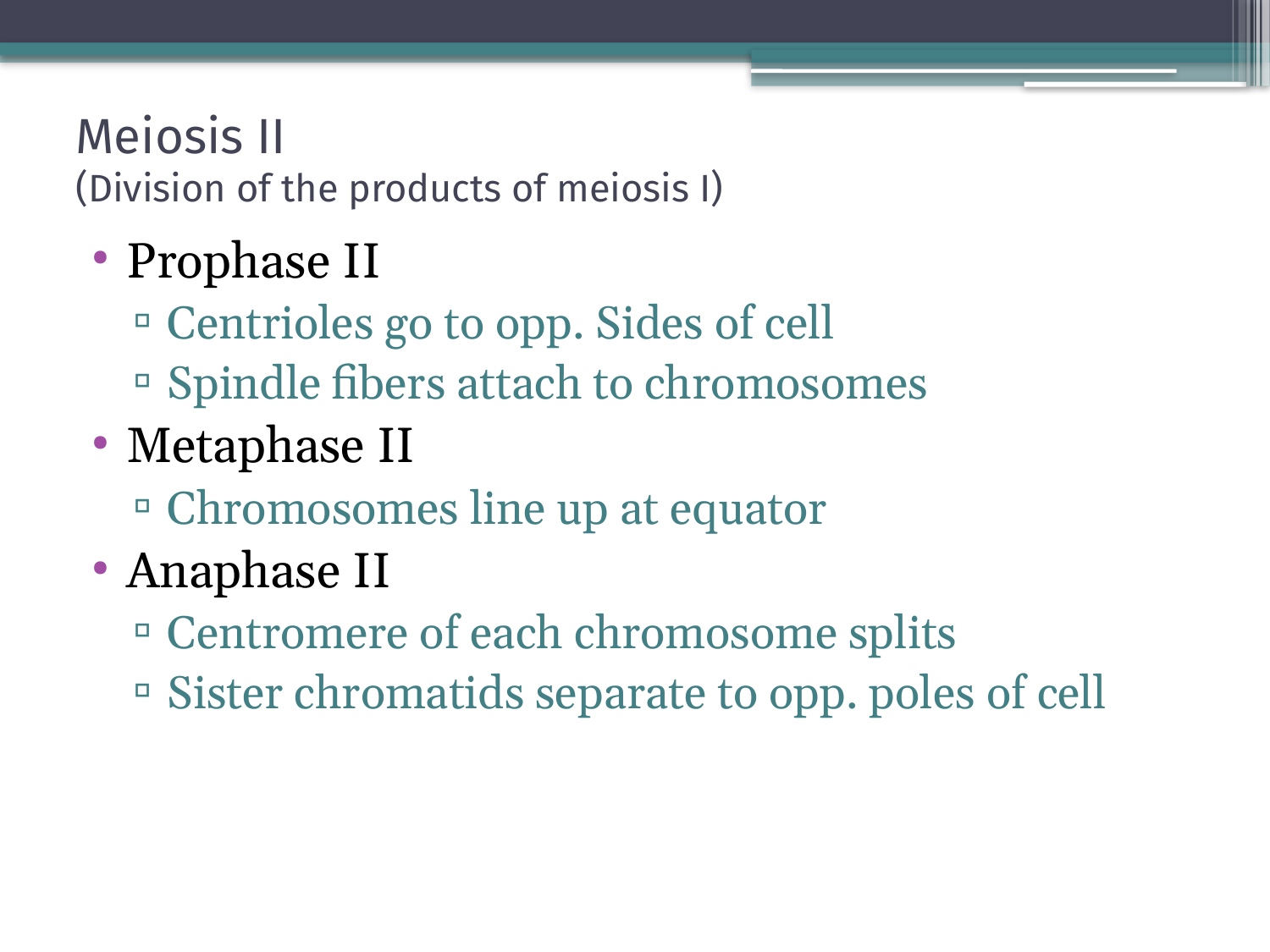

# Meiosis II (Division of the products of meiosis I)
Prophase II
Centrioles go to opp. Sides of cell
Spindle fibers attach to chromosomes
Metaphase II
Chromosomes line up at equator
Anaphase II
Centromere of each chromosome splits
Sister chromatids separate to opp. poles of cell